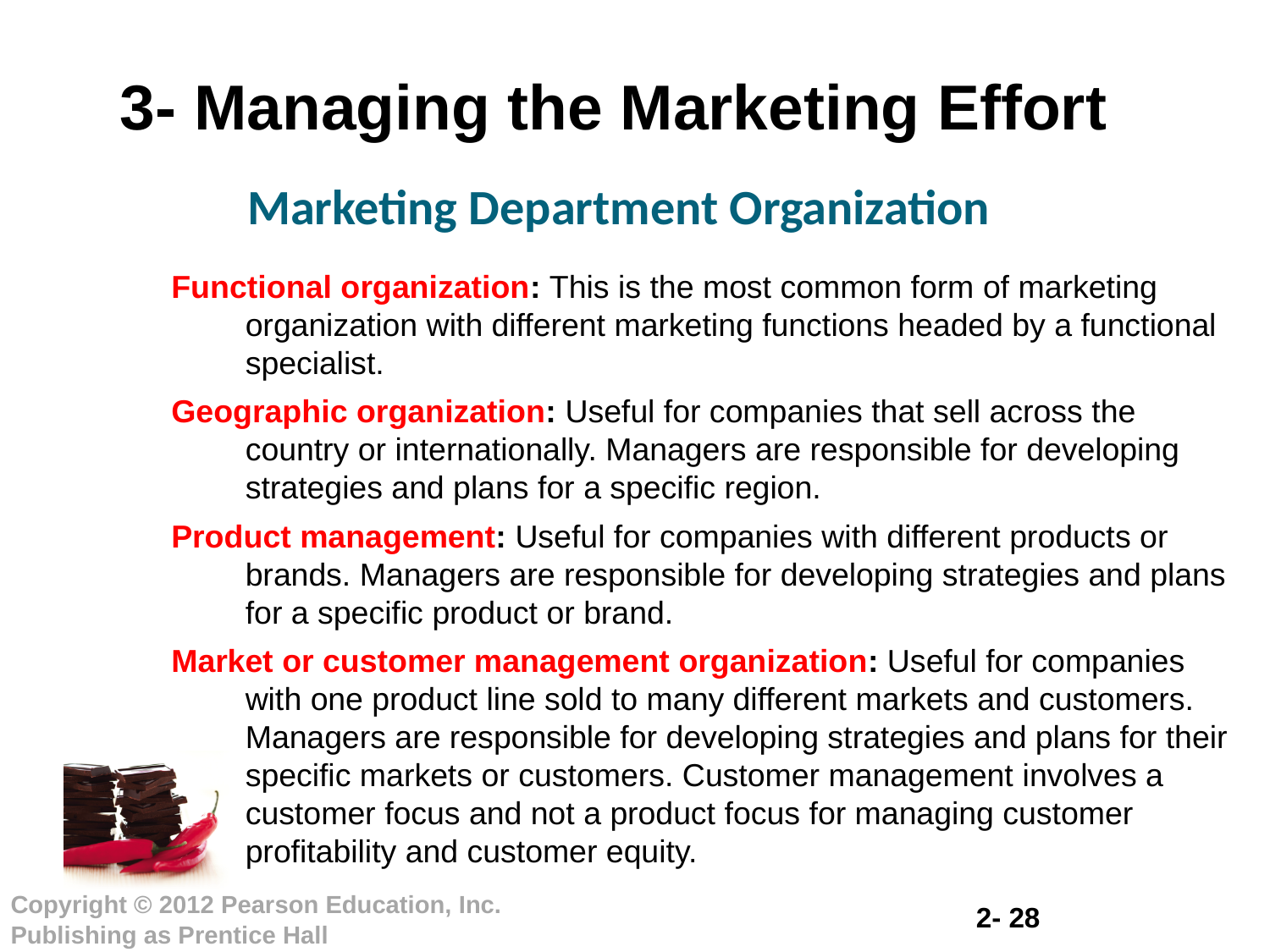

3- Managing the Marketing Effort
Marketing Department Organization

Functional organization: This is the most common form of marketing organization with different marketing functions headed by a functional specialist.
Geographic organization: Useful for companies that sell across the country or internationally. Managers are responsible for developing strategies and plans for a specific region.
Product management: Useful for companies with different products or brands. Managers are responsible for developing strategies and plans for a specific product or brand.
Market or customer management organization: Useful for companies with one product line sold to many different markets and customers. Managers are responsible for developing strategies and plans for their specific markets or customers. Customer management involves a customer focus and not a product focus for managing customer profitability and customer equity.